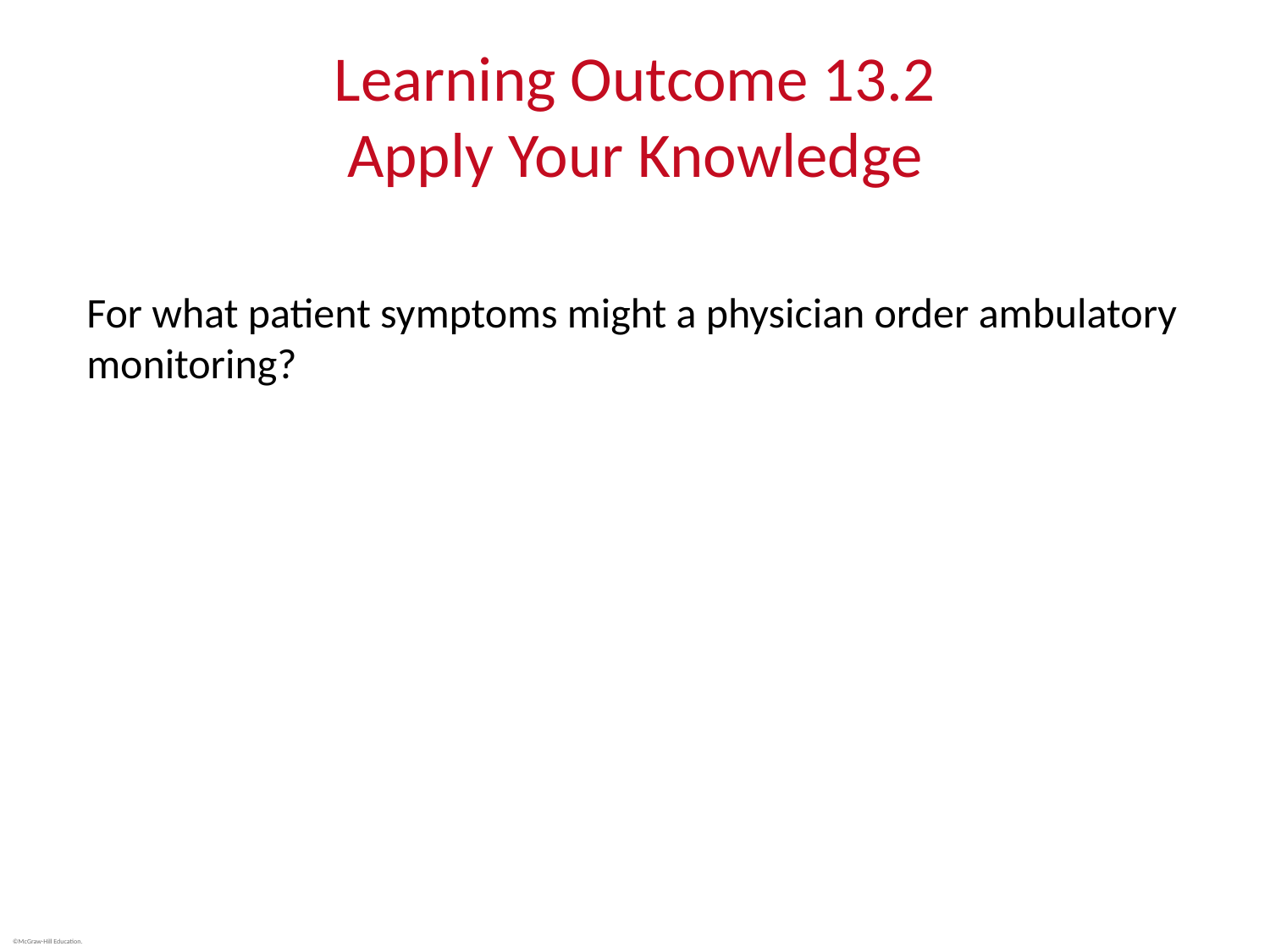

# Learning Outcome 13.2 Apply Your Knowledge
For what patient symptoms might a physician order ambulatory monitoring?